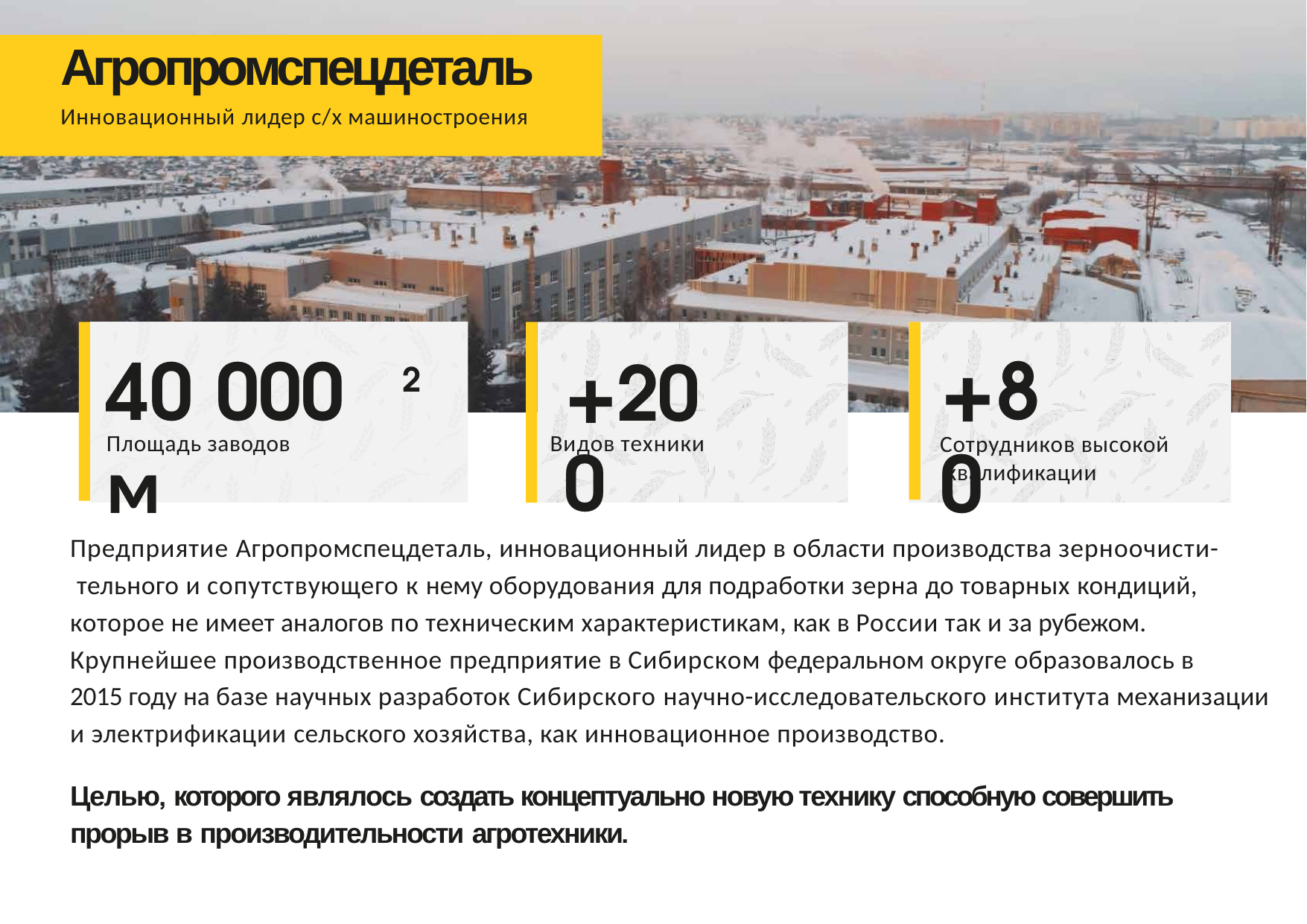

Агропромспецдеталь
Инновационный лидер с/х машиностроения

# +80
40 000 м
+200
2
Площадь заводов
Видов техники
Сотрудников высокой  квалификации
Предприятие Агропромспецдеталь, инновационный лидер в области производства зерноочисти-  тельного и сопутствующего к нему оборудования для подработки зерна до товарных кондиций,  которое не имеет аналогов по техническим характеристикам, как в России так и за рубежом.
Крупнейшее производственное предприятие в Сибирском федеральном округе образовалось в
2015 году на базе научных разработок Сибирского научно-исследовательского института механизации  и электрификации сельского хозяйства, как инновационное производство.
Целью, которого являлось создать концептуально новую технику способную совершить  прорыв в производительности агротехники.